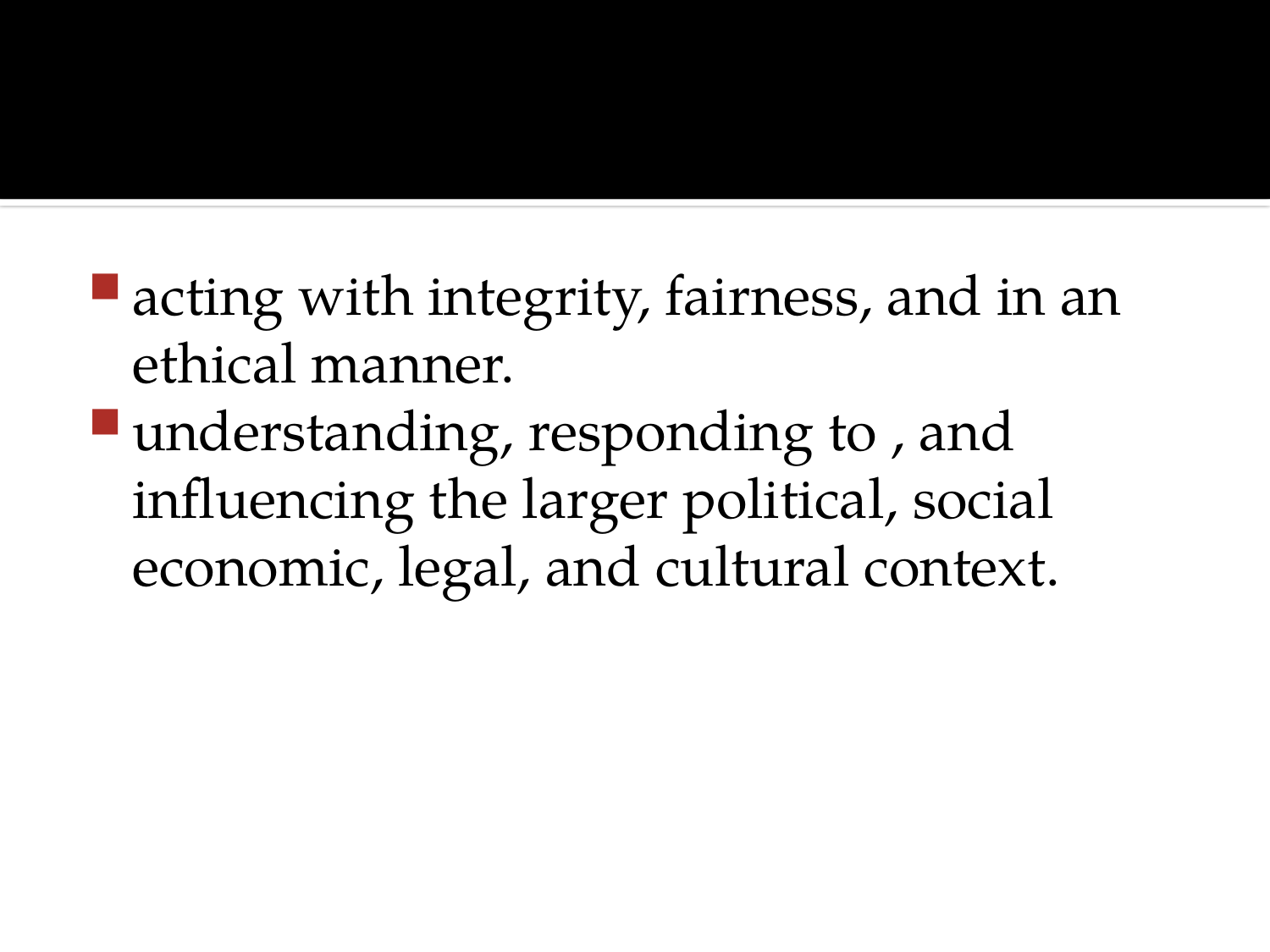

#
acting with integrity, fairness, and in an ethical manner.
understanding, responding to , and influencing the larger political, social economic, legal, and cultural context.